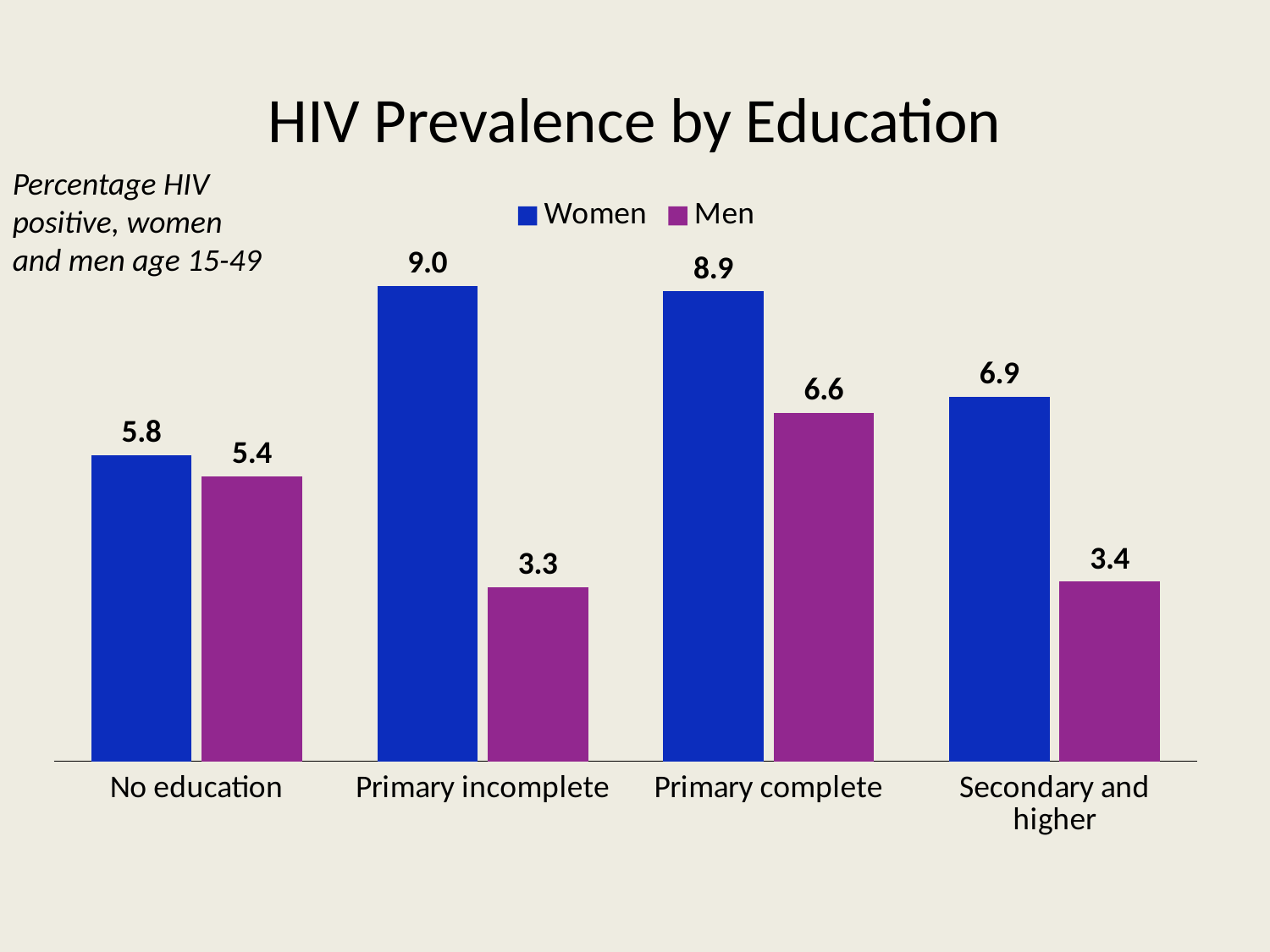

# HIV Prevalence by Education
Percentage HIV positive, women and men age 15-49

### Chart

| Category | Women | Men |
|---|---|---|
| No education | 5.8 | 5.4 |
| Primary incomplete | 9.0 | 3.3 |
| Primary complete | 8.9 | 6.6 |
| Secondary and higher | 6.9 | 3.4 |